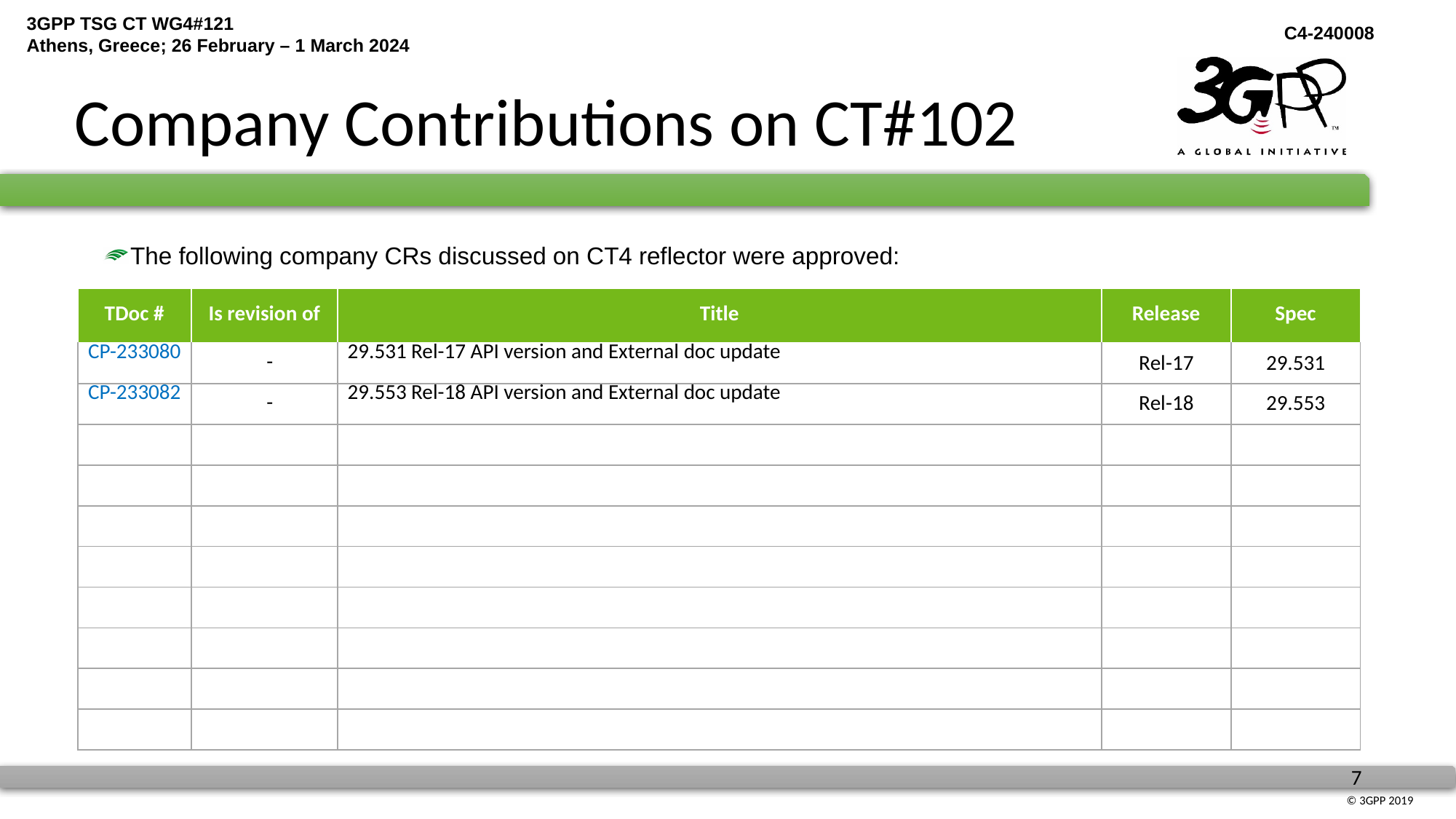

# Company Contributions on CT#102
The following company CRs discussed on CT4 reflector were approved:

| TDoc # | Is revision of | Title | Release | Spec |
| --- | --- | --- | --- | --- |
| CP-233080 | - | 29.531 Rel-17 API version and External doc update | Rel-17 | 29.531 |
| CP-233082 | - | 29.553 Rel-18 API version and External doc update | Rel-18 | 29.553 |
|  |  |  |  |  |
|  |  |  |  |  |
|  |  |  |  |  |
|  |  |  |  |  |
|  |  |  |  |  |
|  |  |  |  |  |
|  |  |  |  |  |
|  |  |  |  |  |